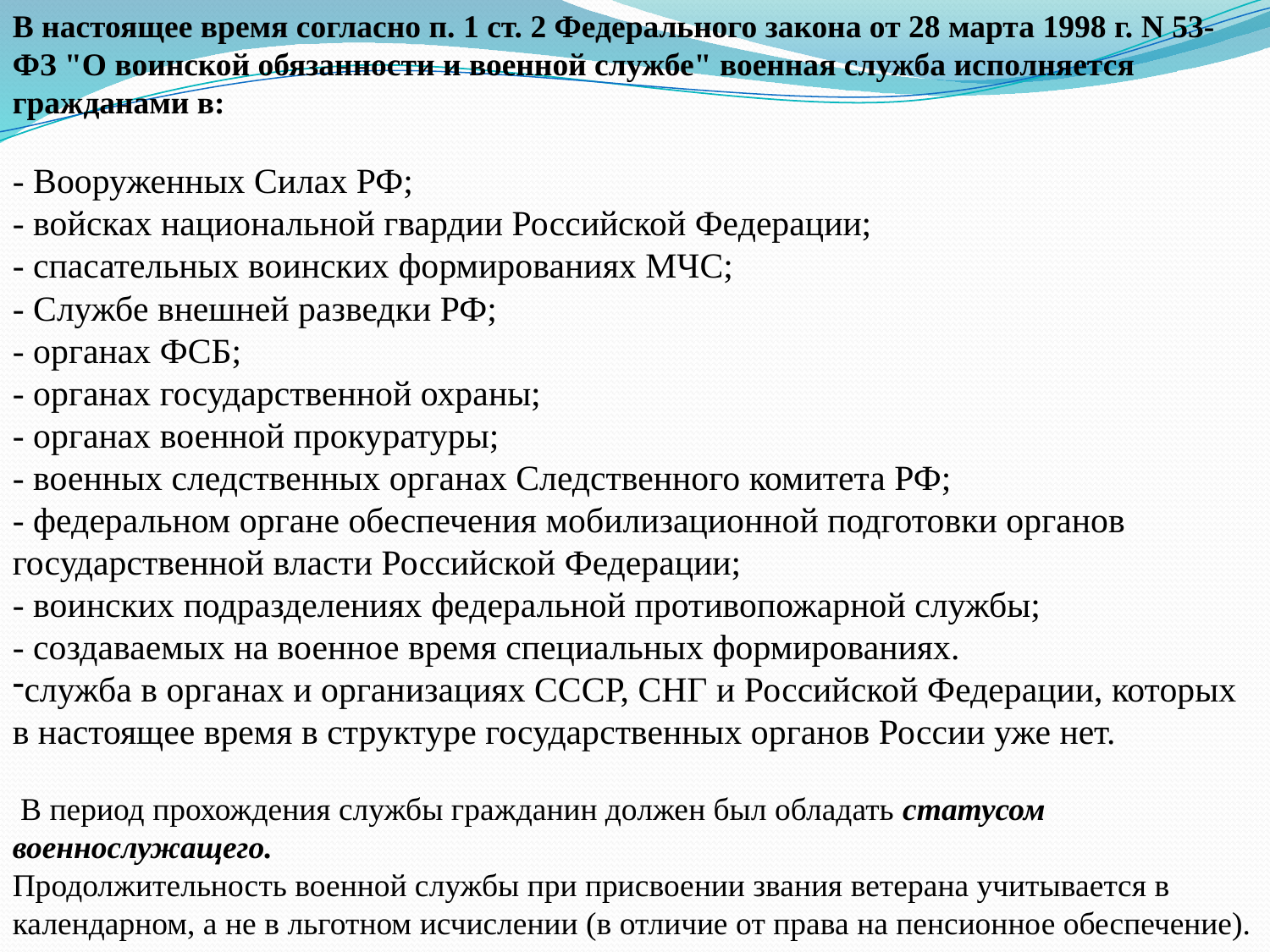

В настоящее время согласно п. 1 ст. 2 Федерального закона от 28 марта 1998 г. N 53-ФЗ "О воинской обязанности и военной службе" военная служба исполняется гражданами в:

- Вооруженных Силах РФ;
- войсках национальной гвардии Российской Федерации;
- спасательных воинских формированиях МЧС;
- Службе внешней разведки РФ;
- органах ФСБ;
- органах государственной охраны;
- органах военной прокуратуры;
- военных следственных органах Следственного комитета РФ;
- федеральном органе обеспечения мобилизационной подготовки органов государственной власти Российской Федерации;
- воинских подразделениях федеральной противопожарной службы;
- создаваемых на военное время специальных формированиях.
служба в органах и организациях СССР, СНГ и Российской Федерации, которых в настоящее время в структуре государственных органов России уже нет.

 В период прохождения службы гражданин должен был обладать статусом военнослужащего.
Продолжительность военной службы при присвоении звания ветерана учитывается в календарном, а не в льготном исчислении (в отличие от права на пенсионное обеспечение).